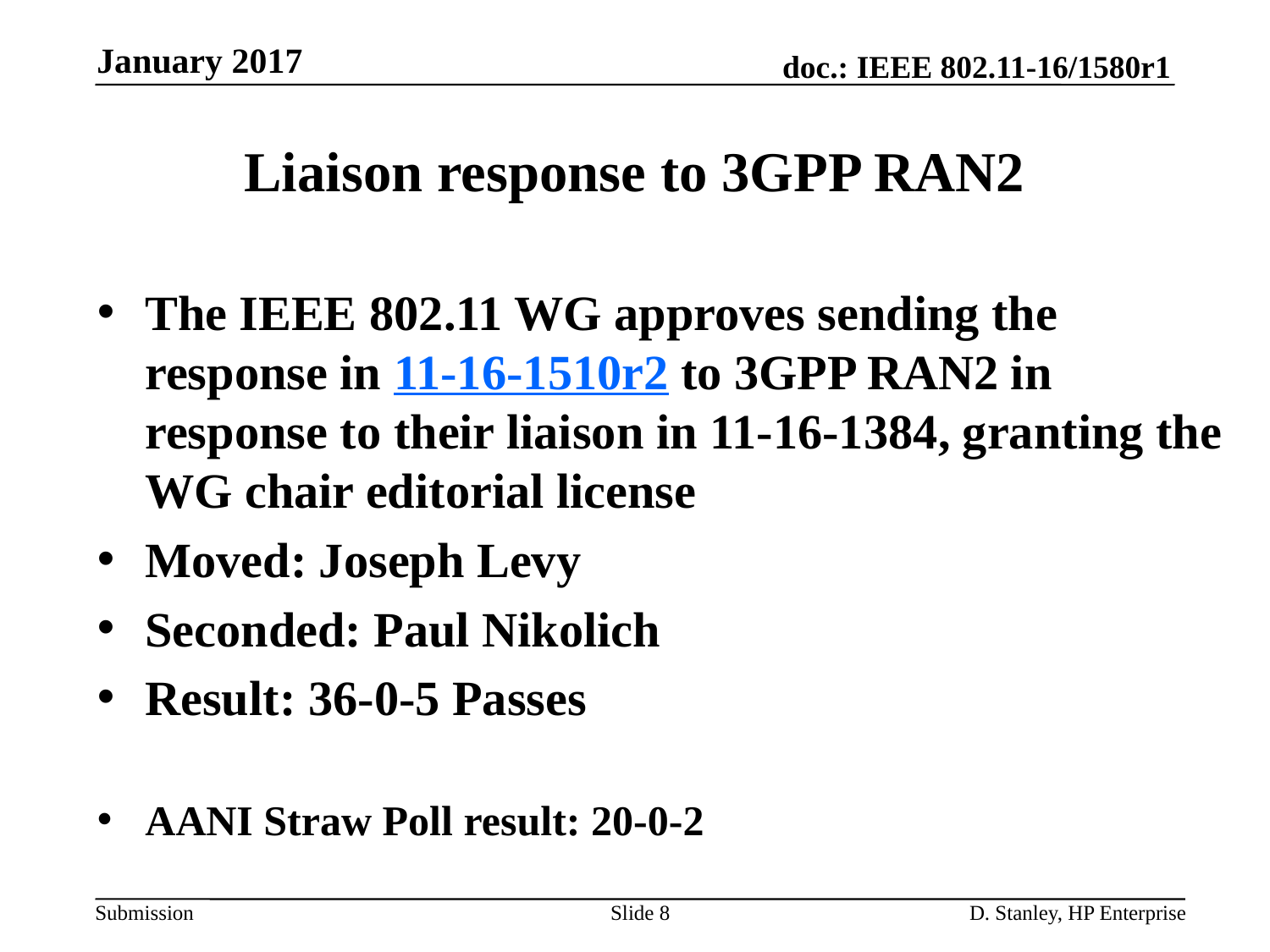

January 2017
# Liaison response to 3GPP RAN2
The IEEE 802.11 WG approves sending the response in 11-16-1510r2 to 3GPP RAN2 in response to their liaison in 11-16-1384, granting the WG chair editorial license
Moved: Joseph Levy
Seconded: Paul Nikolich
Result: 36-0-5 Passes

AANI Straw Poll result: 20-0-2

Slide 8
D. Stanley, HP Enterprise